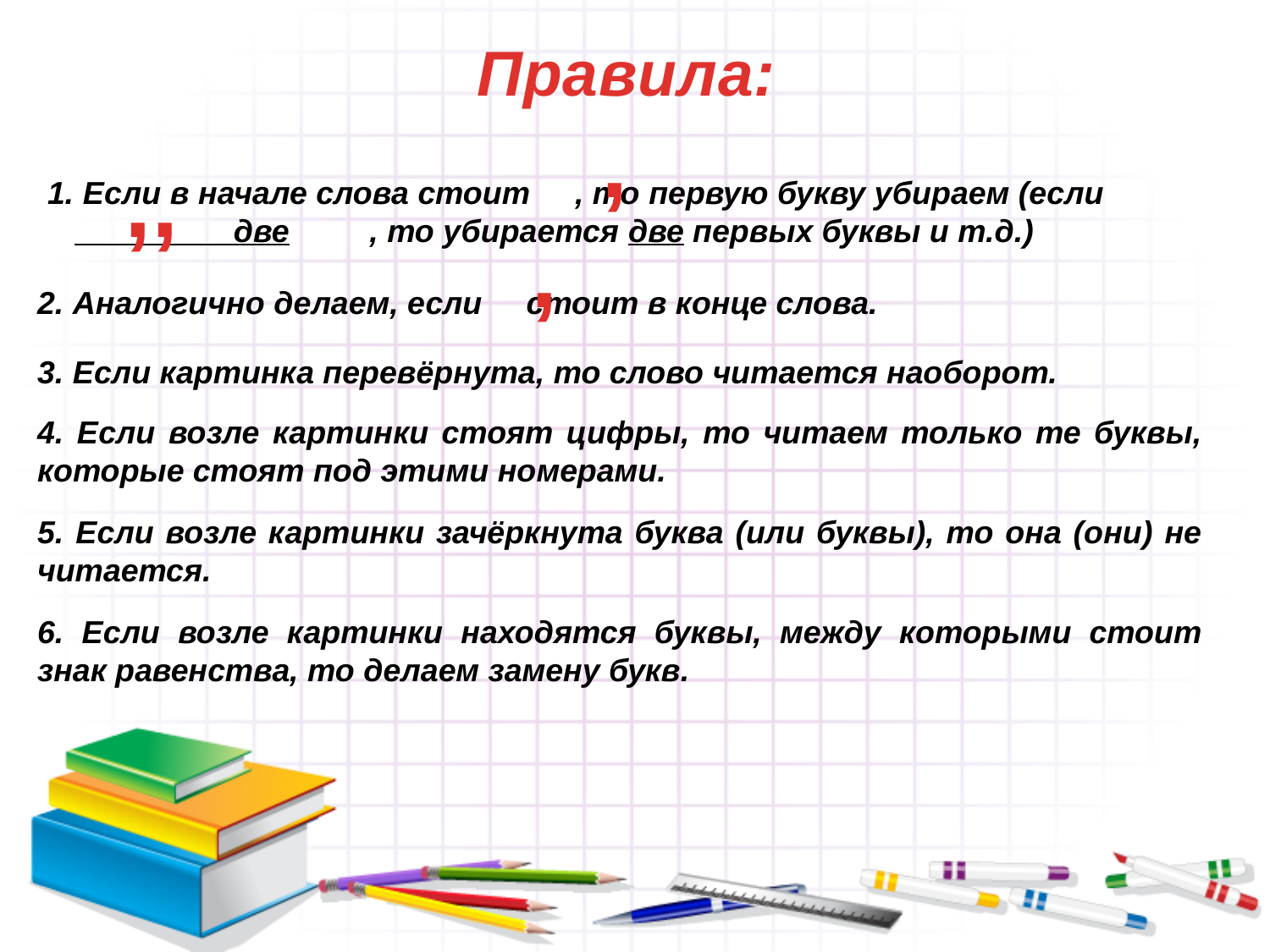

Правила:
,
,,
1. Если в начале слова стоит     , то первую букву убираем (если                                  две         , то убирается две первых буквы и т.д.)
,
2. Аналогично делаем, если     стоит в конце слова.
3. Если картинка перевёрнута, то слово читается наоборот.
4. Если возле картинки стоят цифры, то читаем только те буквы, которые стоят под этими номерами.
5. Если возле картинки зачёркнута буква (или буквы), то она (они) не читается.
6. Если возле картинки находятся буквы, между которыми стоит знак равенства, то делаем замену букв.